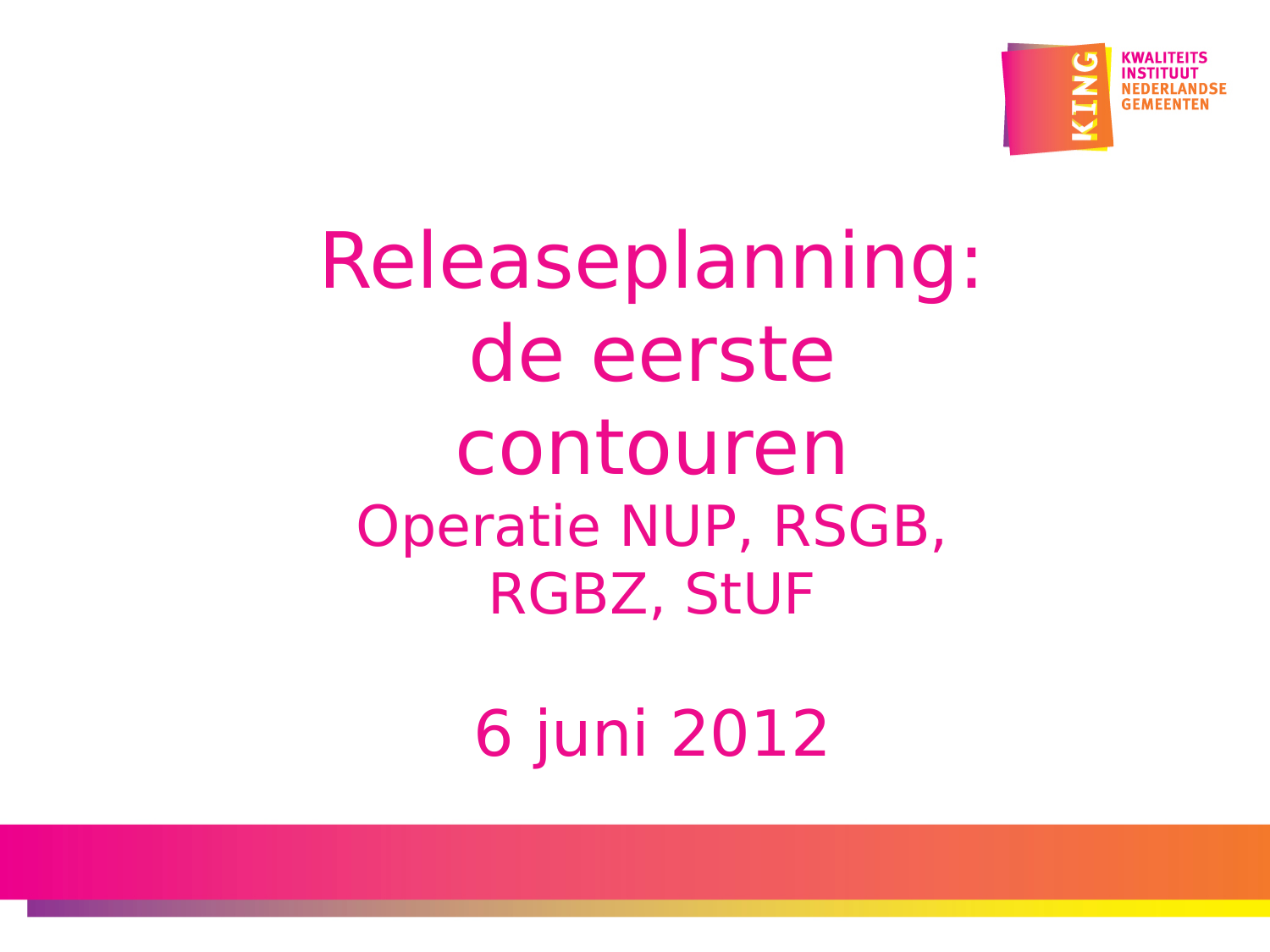

# Releaseplanning: de eerste contouren Operatie NUP, RSGB, RGBZ, StUF 6 juni 2012